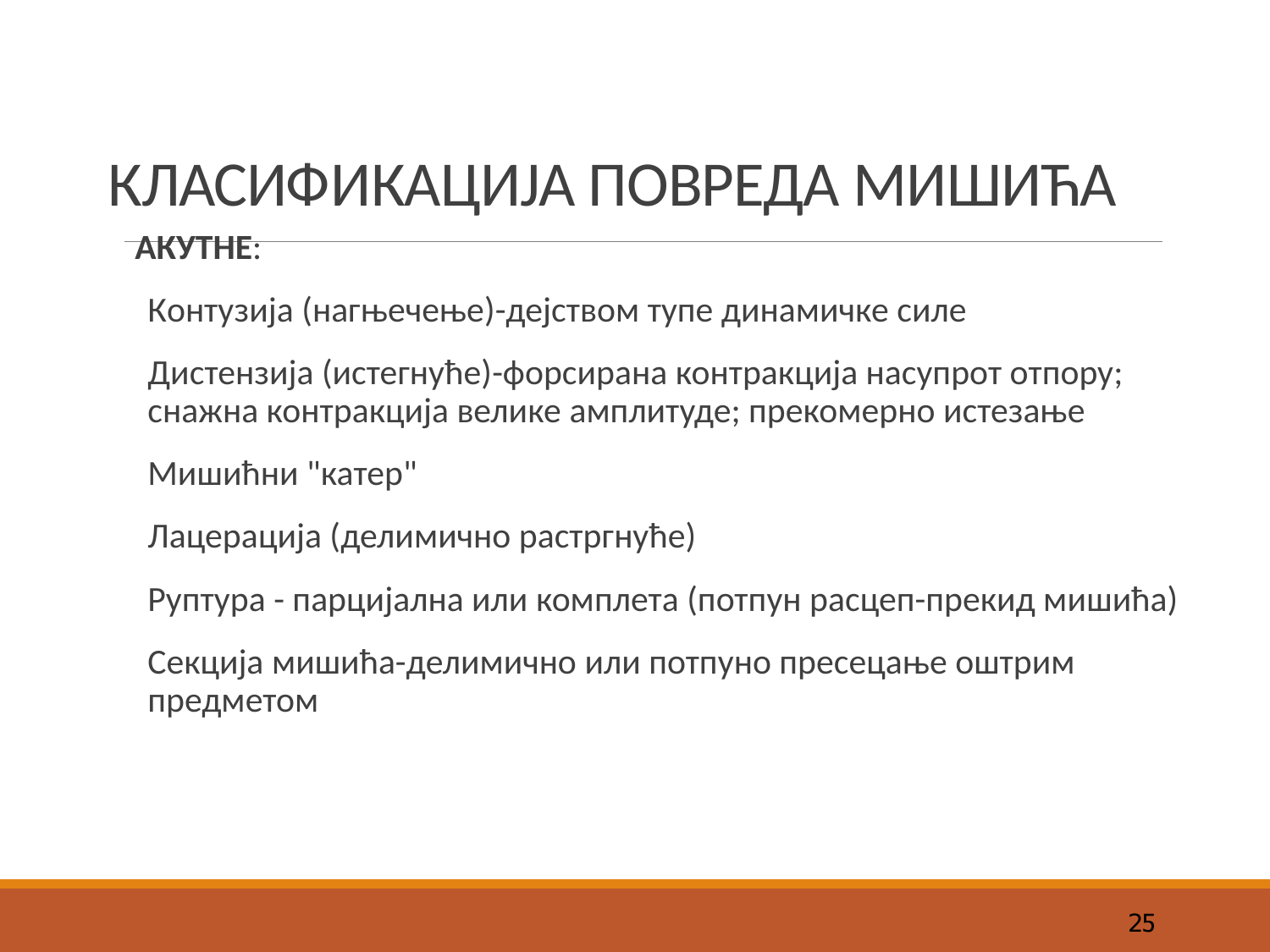

# КЛАСИФИКАЦИЈА ПОВРЕДА МИШИЋА
АКУТНЕ:
Контузија (нагњечење)-дејством тупе динамичке силе
Дистензија (истегнуће)-форсирана контракција насупрот отпору; снажна контракција велике амплитуде; прекомерно истезање
Мишићни "катер"
Лацерација (делимично растргнуће)
Руптура - парцијална или комплета (потпун расцеп-прекид мишића)
Секција мишића-делимично или потпуно пресецање оштрим предметом
25